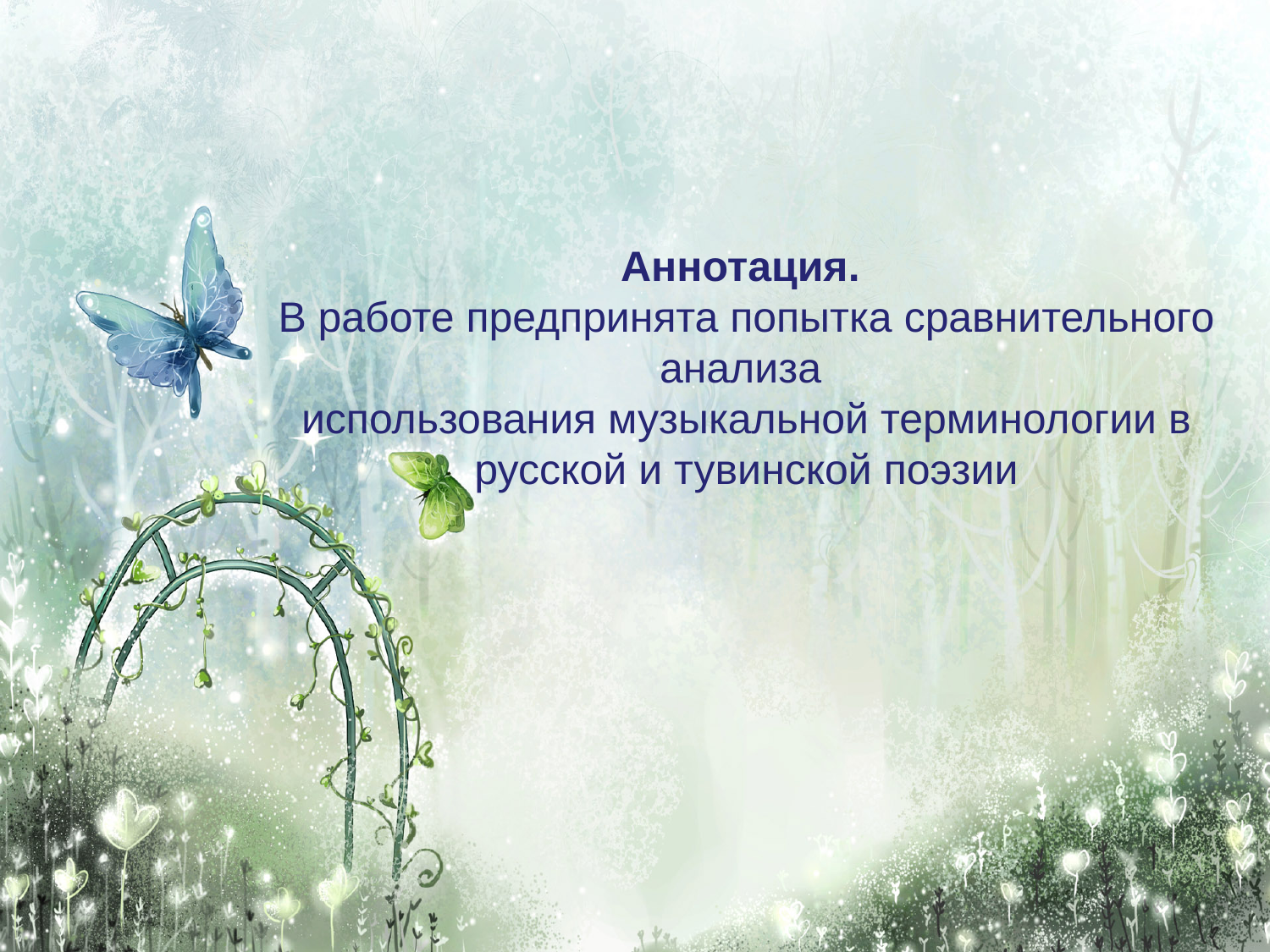

# Аннотация.  В работе предпринята попытка сравнительного анализа  использования музыкальной терминологии в русской и тувинской поэзии